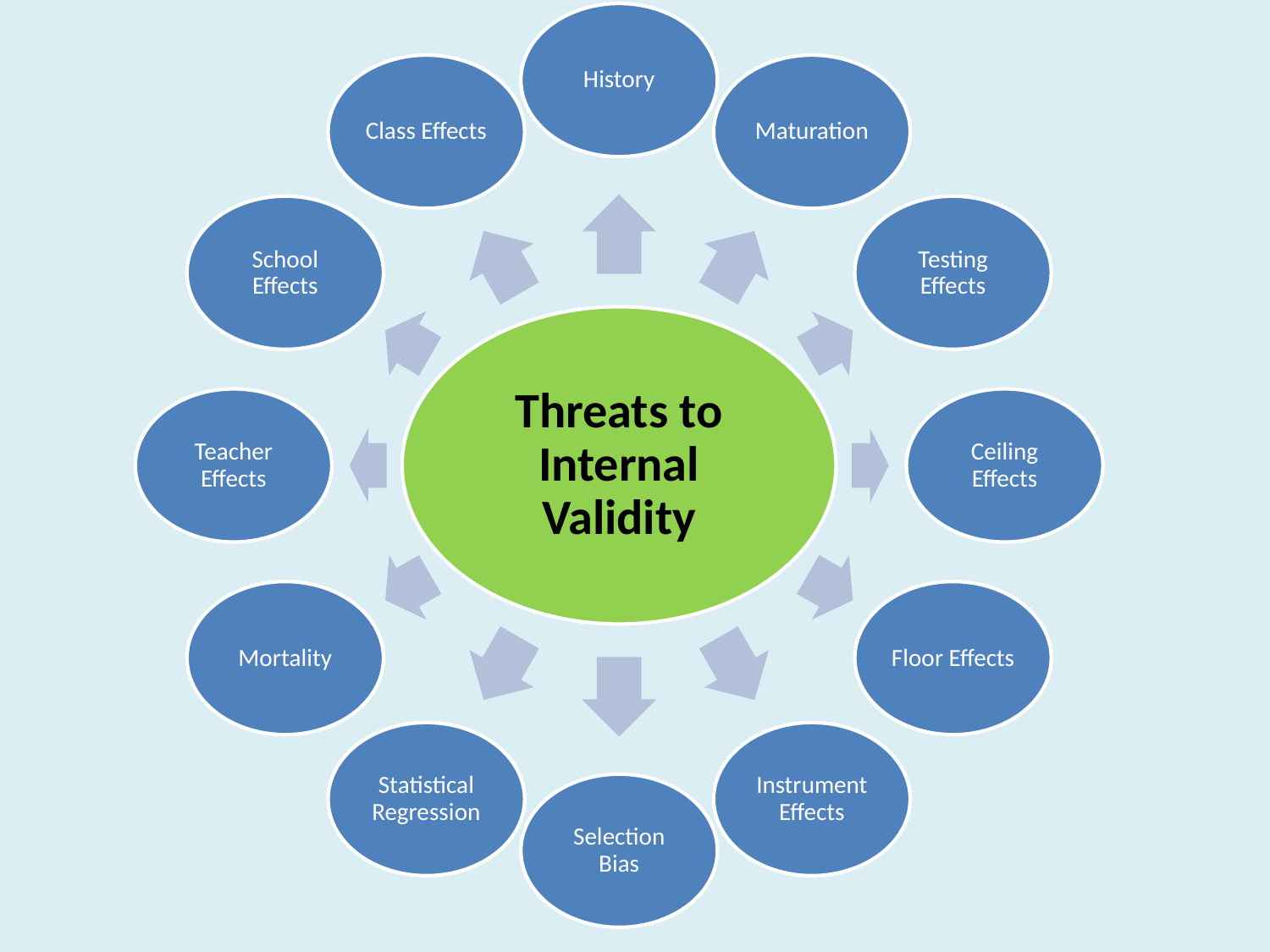

Threats to Internal Validity

History

Maturation

Testing Effects

Ceiling Effects

Floor Effects

Instrument Effects

Selection Bias

Statistical Regression

Mortality

Teacher Effects

School Effects

Class Effects